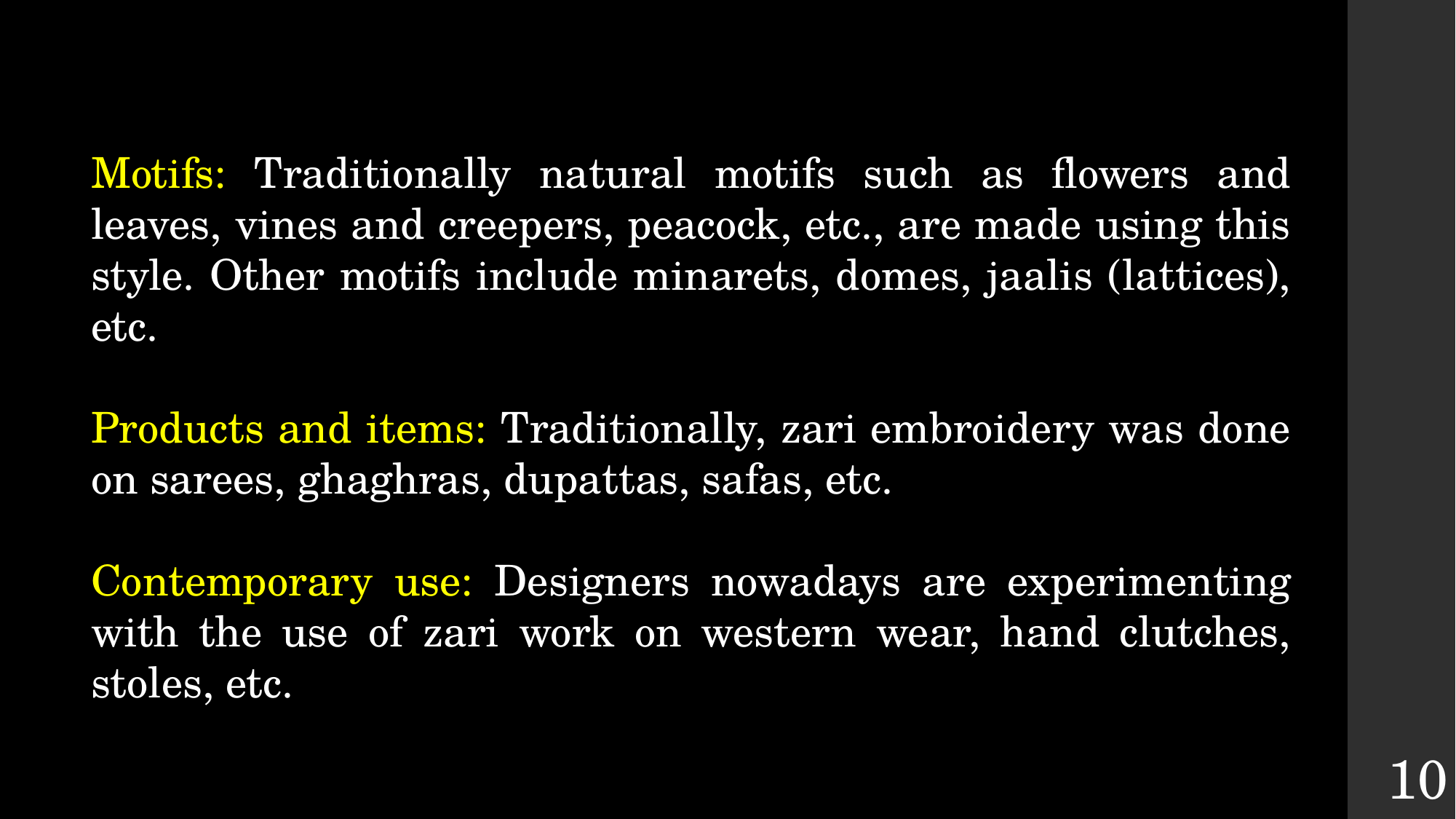

Motifs: Traditionally natural motifs such as flowers and leaves, vines and creepers, peacock, etc., are made using this style. Other motifs include minarets, domes, jaalis (lattices), etc.

Products and items: Traditionally, zari embroidery was done on sarees, ghaghras, dupattas, safas, etc.

Contemporary use: Designers nowadays are experimenting with the use of zari work on western wear, hand clutches, stoles, etc.
10